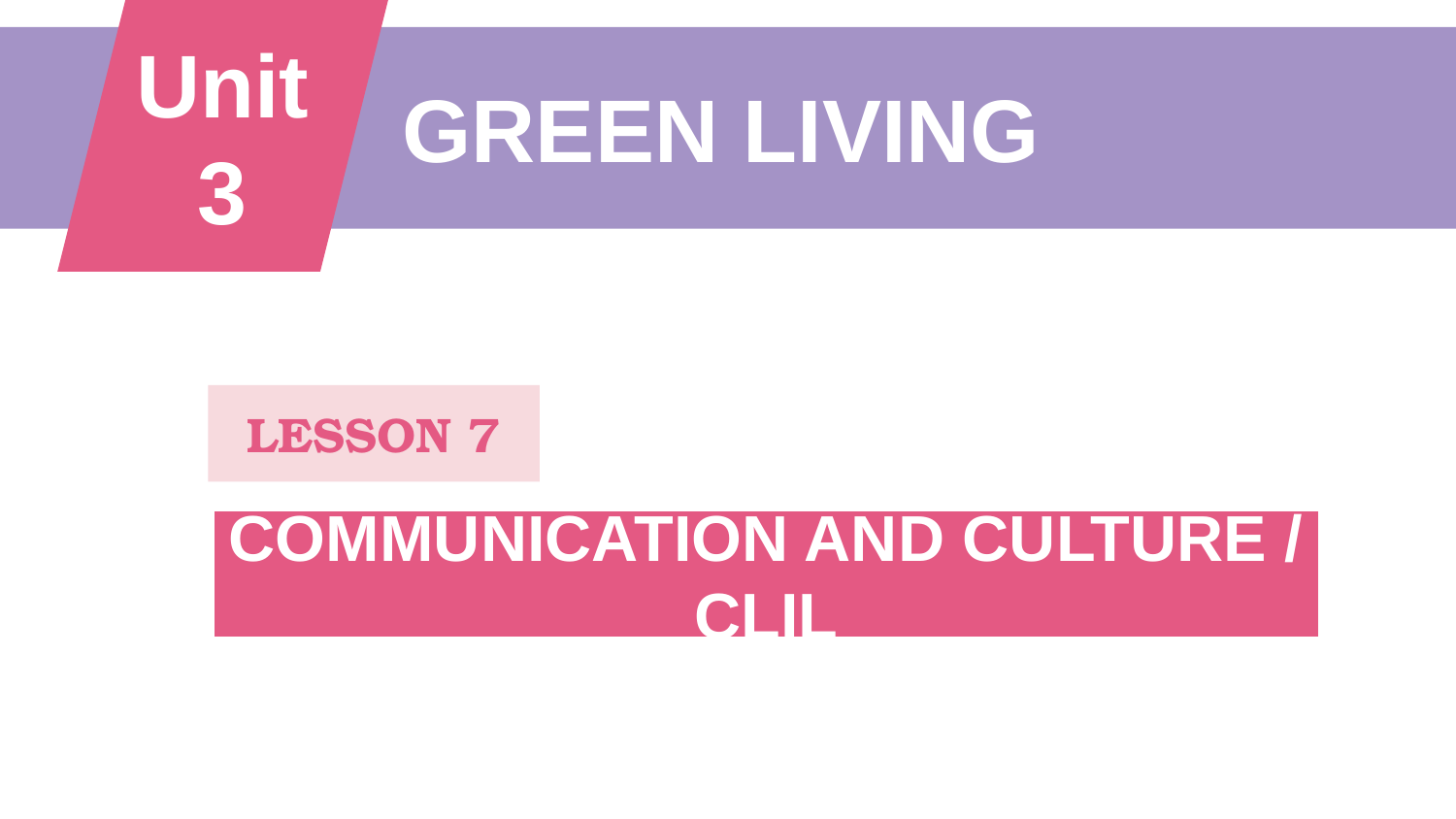

Unit 3

GREEN LIVING
LESSON 7
COMMUNICATION AND CULTURE / CLIL